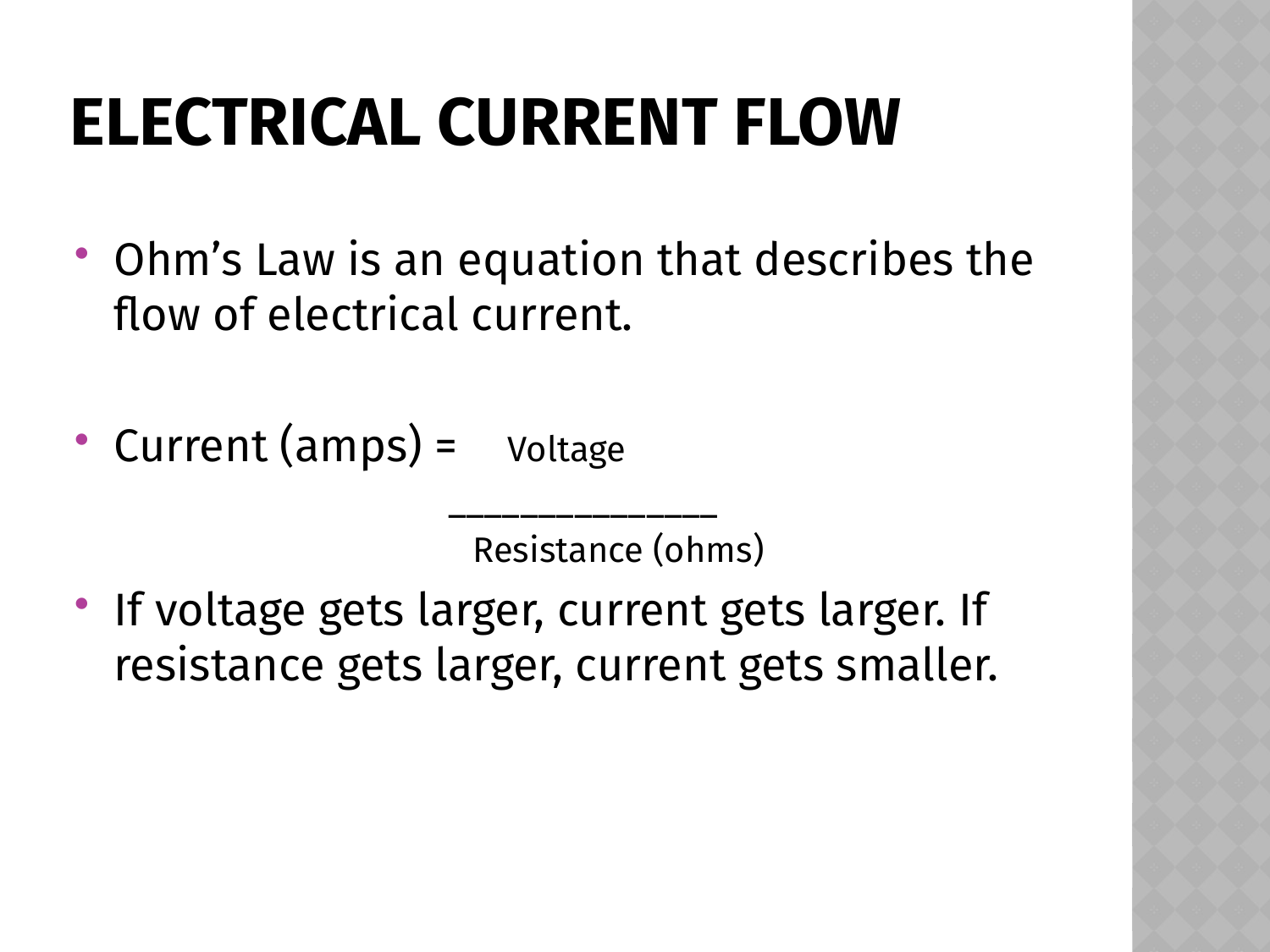

# Electrical current flow
Ohm’s Law is an equation that describes the flow of electrical current.

Current (amps) =    Voltage
            _______________
	 Resistance (ohms)
If voltage gets larger, current gets larger. If resistance gets larger, current gets smaller.